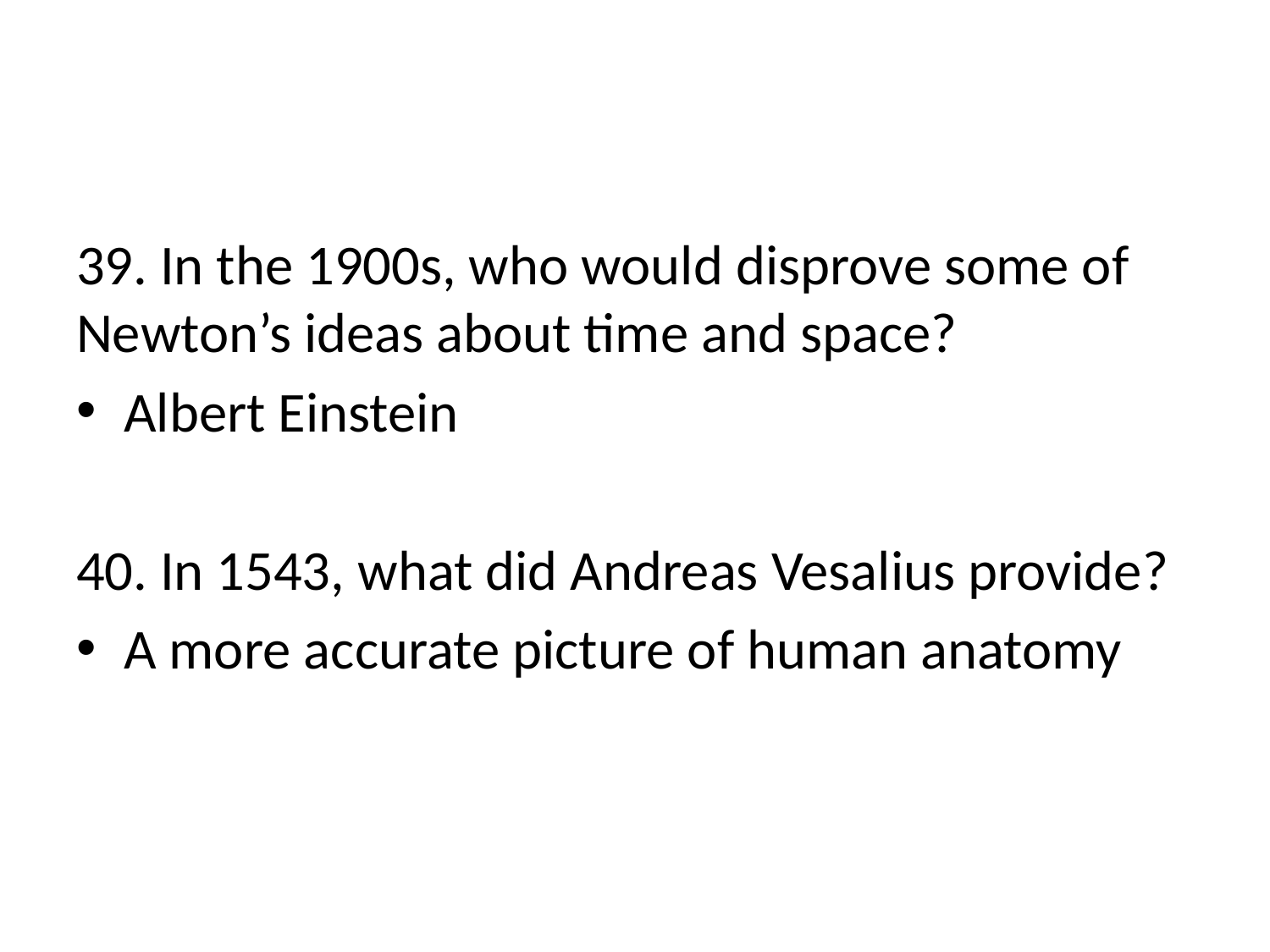

#
39. In the 1900s, who would disprove some of Newton’s ideas about time and space?
Albert Einstein

40. In 1543, what did Andreas Vesalius provide?
A more accurate picture of human anatomy